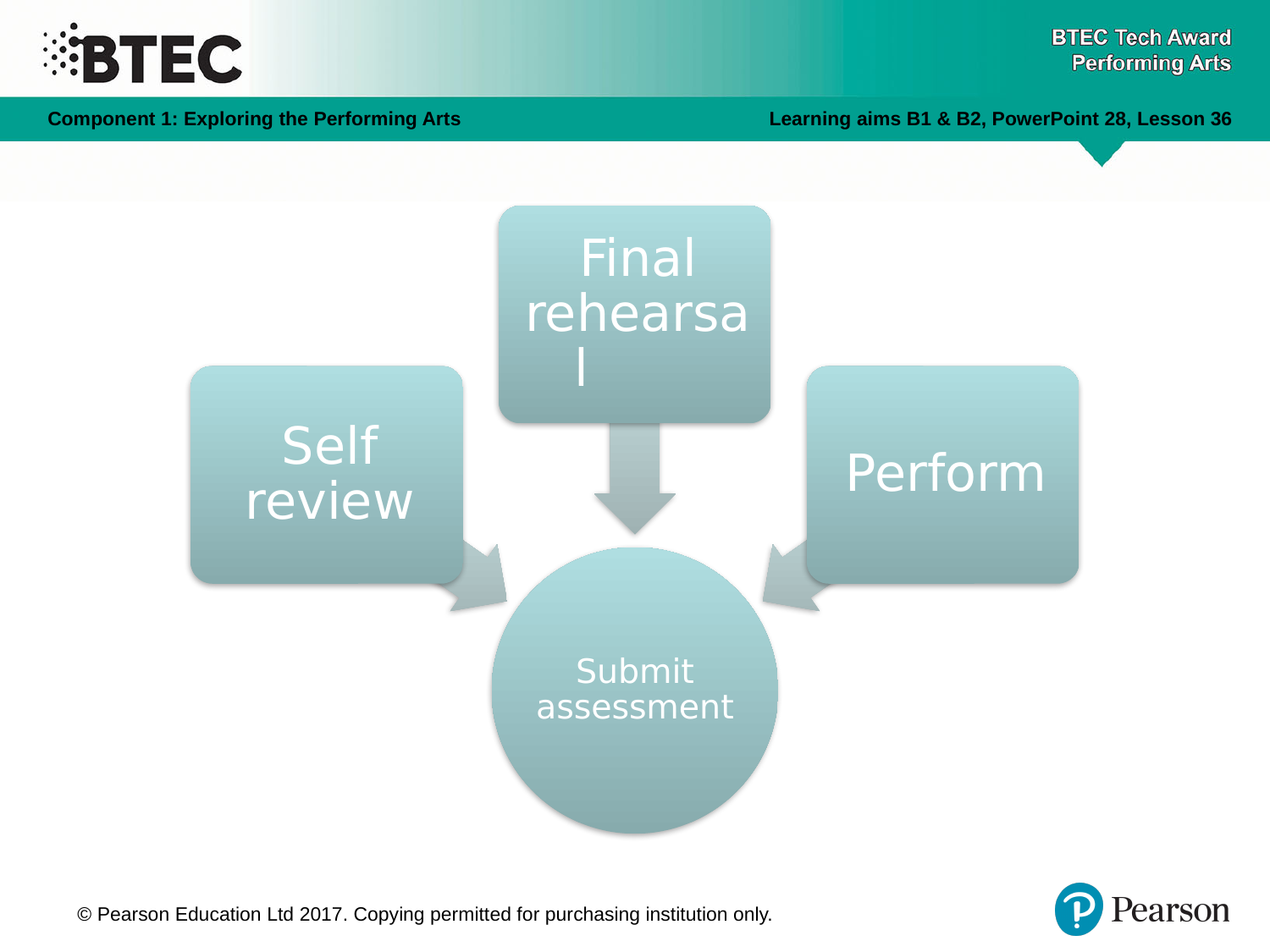

Submit assessment
Self review
Final rehearsal
Perform
© Pearson Education Ltd 2017. Copying permitted for purchasing institution only.